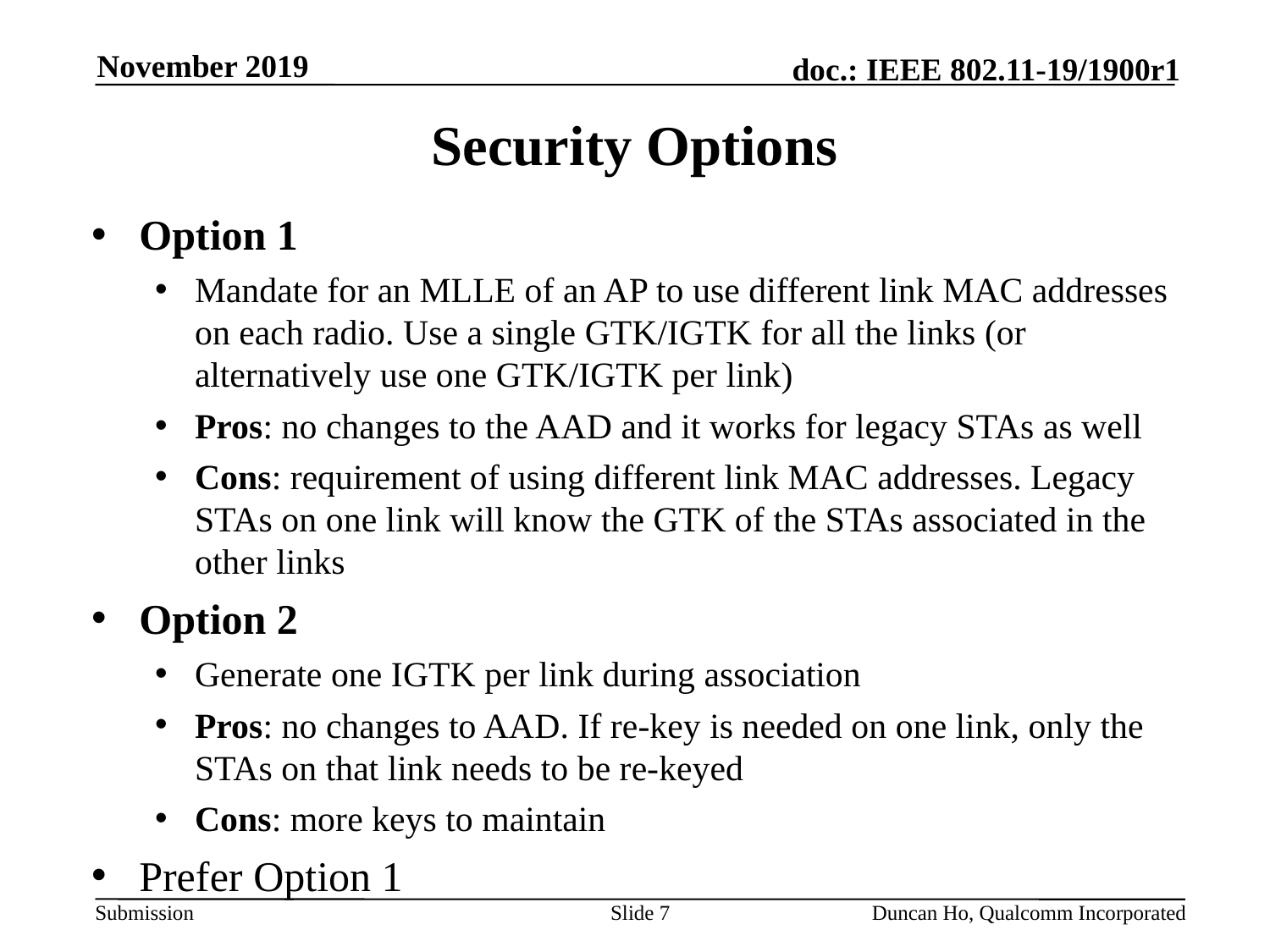

November 2019
# Security Options
Option 1
Mandate for an MLLE of an AP to use different link MAC addresses on each radio. Use a single GTK/IGTK for all the links (or alternatively use one GTK/IGTK per link)
Pros: no changes to the AAD and it works for legacy STAs as well
Cons: requirement of using different link MAC addresses. Legacy STAs on one link will know the GTK of the STAs associated in the other links
Option 2
Generate one IGTK per link during association
Pros: no changes to AAD. If re-key is needed on one link, only the STAs on that link needs to be re-keyed
Cons: more keys to maintain
Prefer Option 1

Slide 7
Duncan Ho, Qualcomm Incorporated